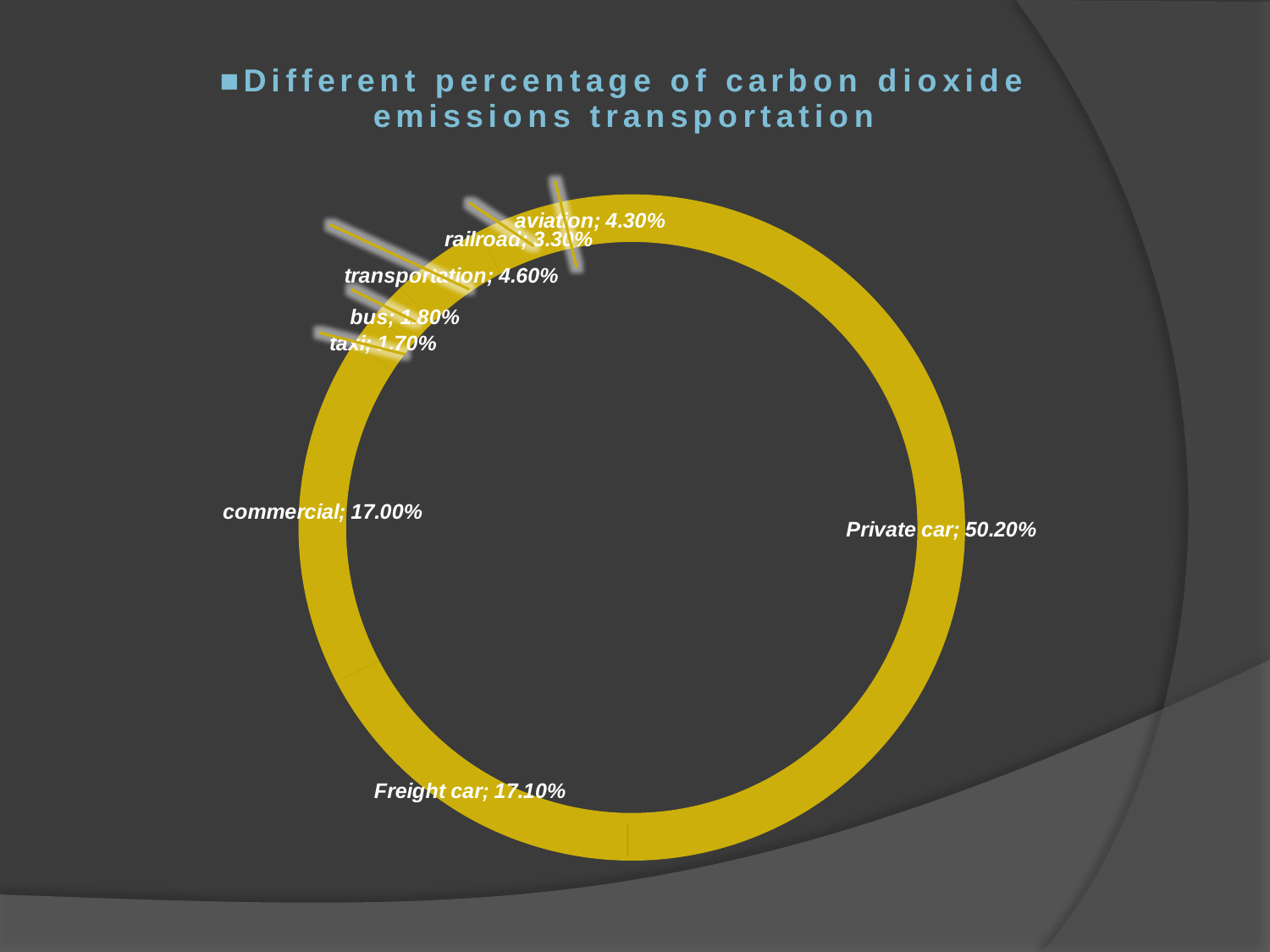

### Chart: ■Different percentage of carbon dioxide emissions transportation

| Category |  |  |  |  |  |  |
|---|---|---|---|---|---|---|
| ■Different percentage of carbon dioxide emissions transportation | None | None | None | None | None | None |
| Private car | None | None | None | None | None | 0.502 |
| Freight car | None | None | None | None | None | 0.171 |
| commercial | None | None | None | None | None | 0.17 |
| taxi | None | None | None | None | None | 0.017000000000000022 |
| bus | None | None | None | None | None | 0.018000000000000013 |
| transportation | None | None | None | None | None | 0.04600000000000001 |
| railroad | None | None | None | None | None | 0.033 |
| aviation | None | None | None | None | None | 0.043000000000000003 |